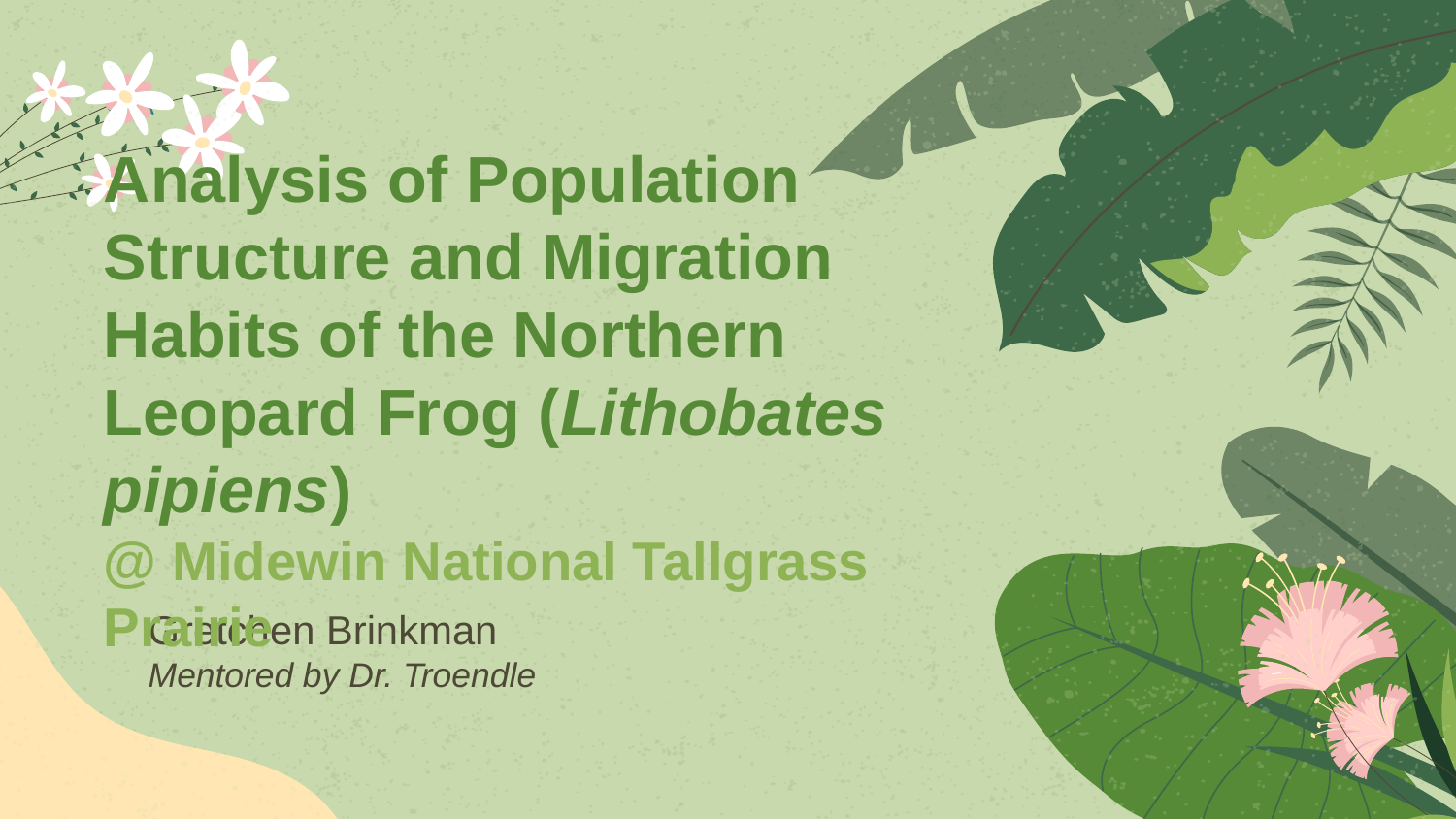

# Analysis of Population Structure and Migration Habits of the Northern Leopard Frog (Lithobates pipiens)
@ Midewin National Tallgrass Prairie
Gretchen Brinkman
Mentored by Dr. Troendle